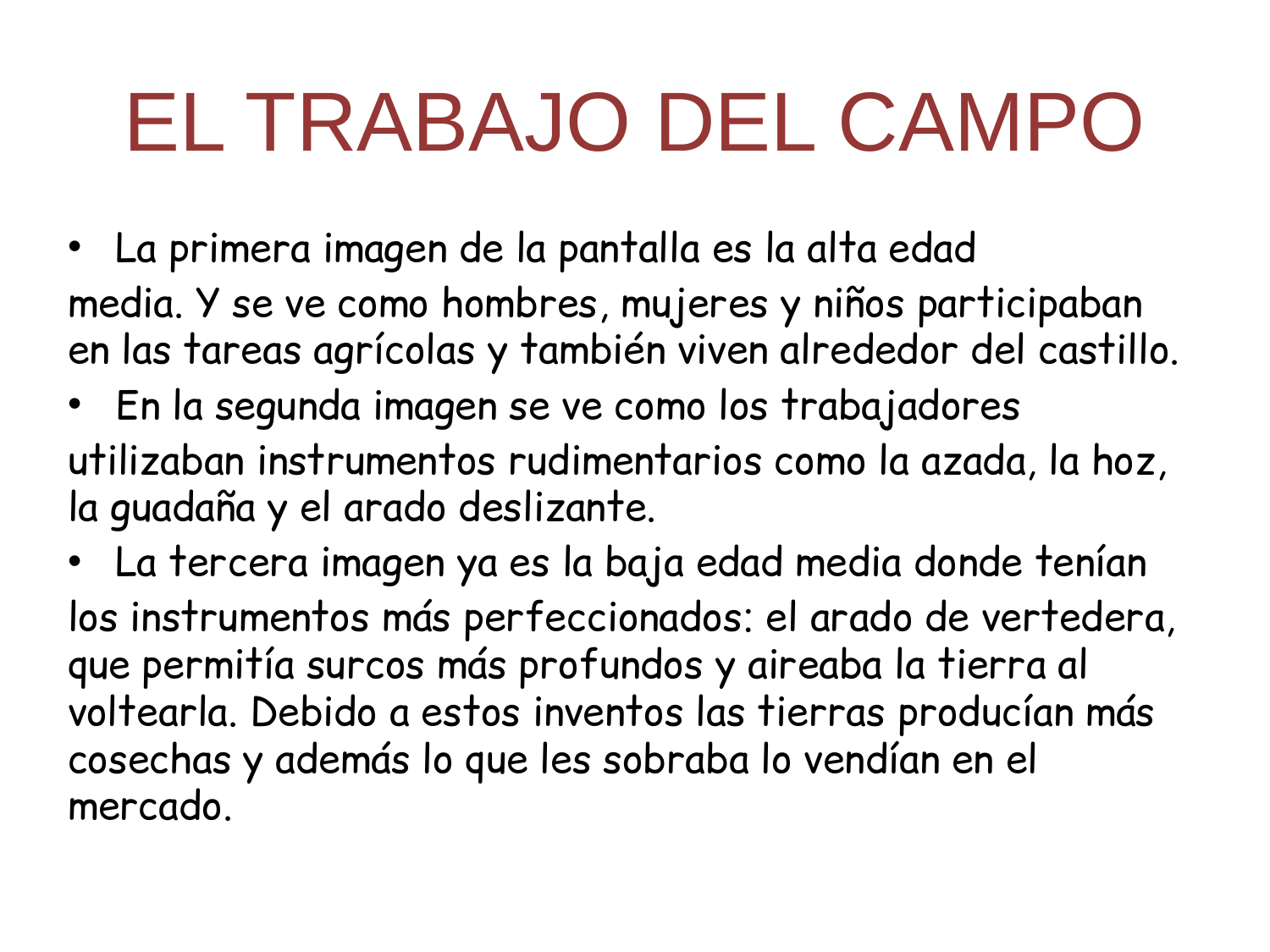

# EL TRABAJO DEL CAMPO
La primera imagen de la pantalla es la alta edad
media. Y se ve como hombres, mujeres y niños participaban en las tareas agrícolas y también viven alrededor del castillo.
En la segunda imagen se ve como los trabajadores
utilizaban instrumentos rudimentarios como la azada, la hoz, la guadaña y el arado deslizante.
La tercera imagen ya es la baja edad media donde tenían
los instrumentos más perfeccionados: el arado de vertedera, que permitía surcos más profundos y aireaba la tierra al voltearla. Debido a estos inventos las tierras producían más cosechas y además lo que les sobraba lo vendían en el mercado.